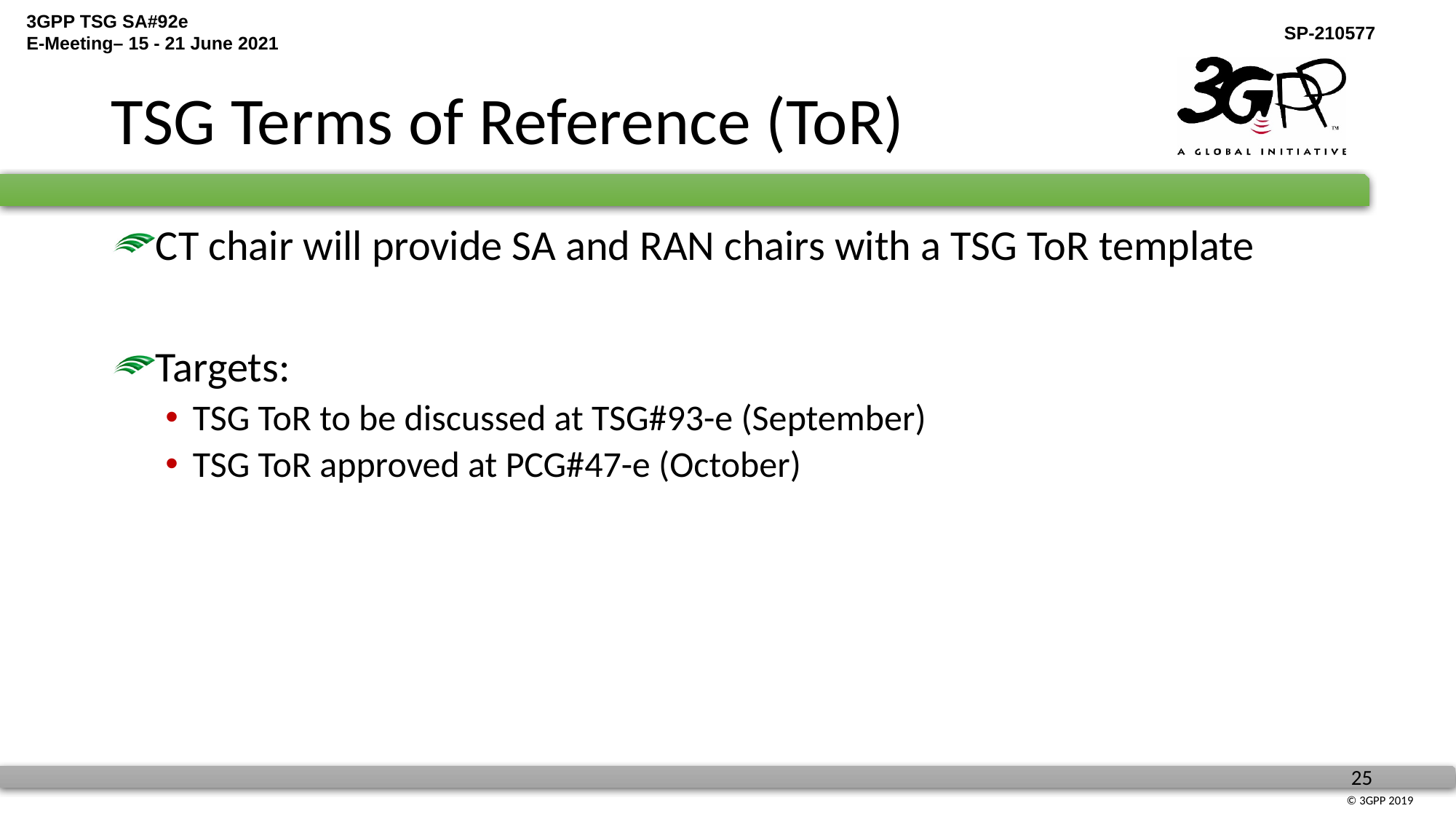

# TSG Terms of Reference (ToR)
CT chair will provide SA and RAN chairs with a TSG ToR template

Targets:
TSG ToR to be discussed at TSG#93-e (September)
TSG ToR approved at PCG#47-e (October)